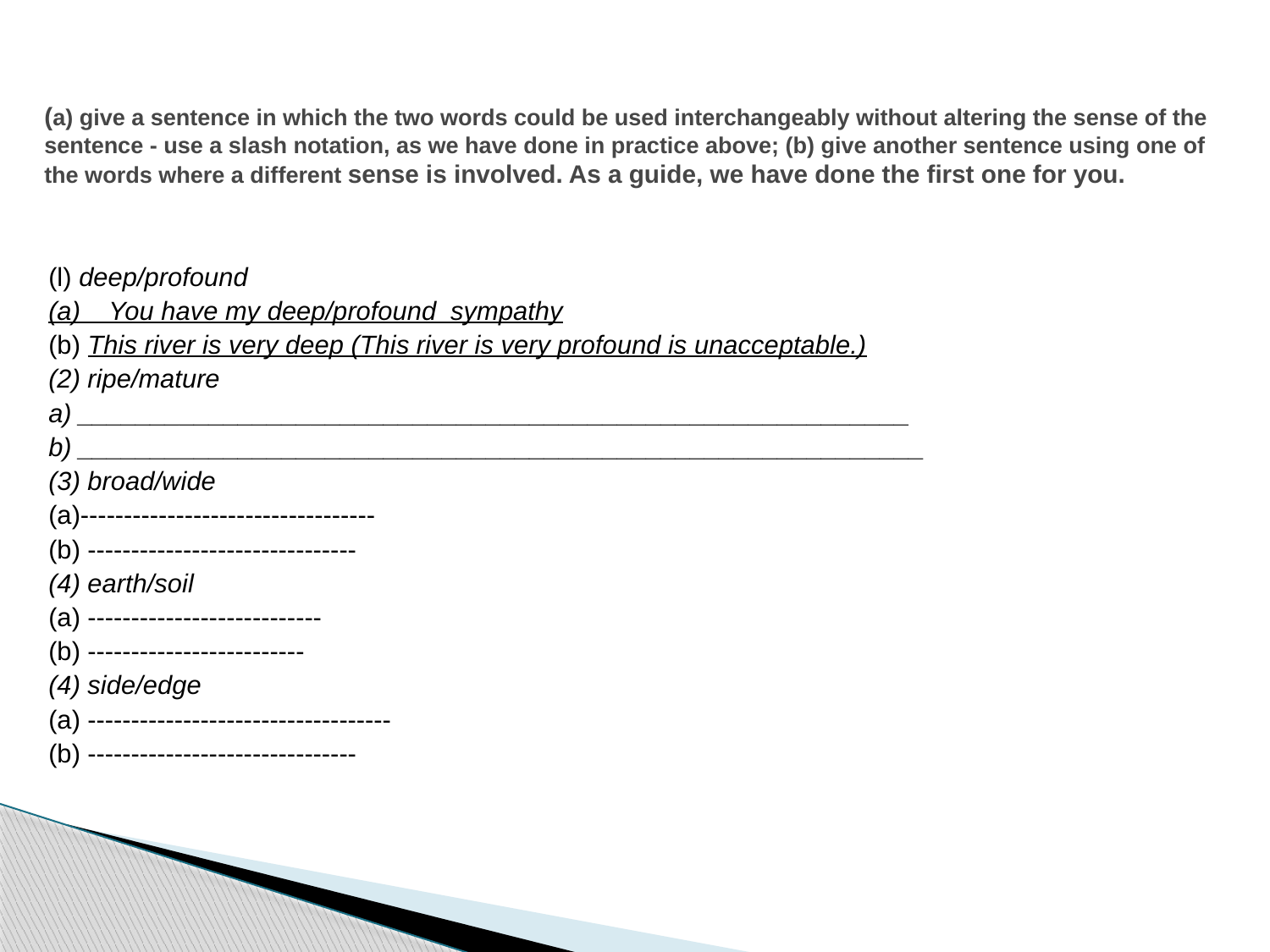

# (a) give a sentence in which the two words could be used interchangeably without altering the sense of the sentence - use a slash notation, as we have done in practice above; (b) give another sentence using one of the words where a different sense is involved. As a guide, we have done the first one for you.
(l) deep/profound
(a)    You have my deep/profound  sympathy
(b) This river is very deep (This river is very profound is unacceptable.)
(2) ripe/mature
a) _________________________________________________________
b) __________________________________________________________
(3) broad/wide
(a)----------------------------------
(b) -------------------------------
(4) earth/soil
(a) ---------------------------
(b) -------------------------
(4) side/edge
(a) -----------------------------------
(b) -------------------------------